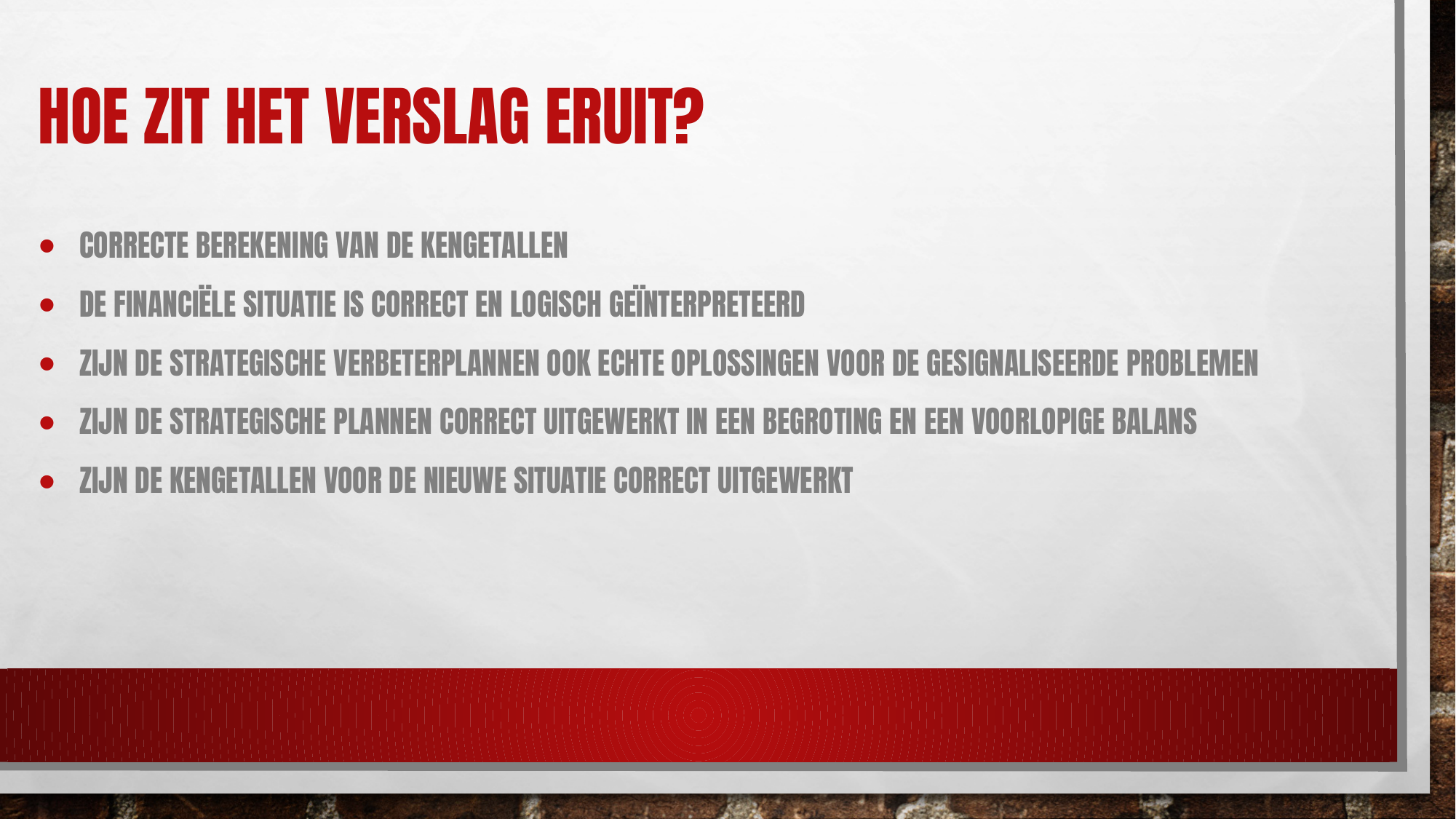

# Hoe zit het verslag eruit?

Correcte berekening van de kengetallen
De financiële situatie is correct en logisch geïnterpreteerd
Zijn de strategische verbeterplannen ook echte oplossingen voor de gesignaliseerde problemen
Zijn de strategische plannen correct uitgewerkt in een begroting en een voorlopige balans
Zijn de kengetallen voor de nieuwe situatie correct uitgewerkt